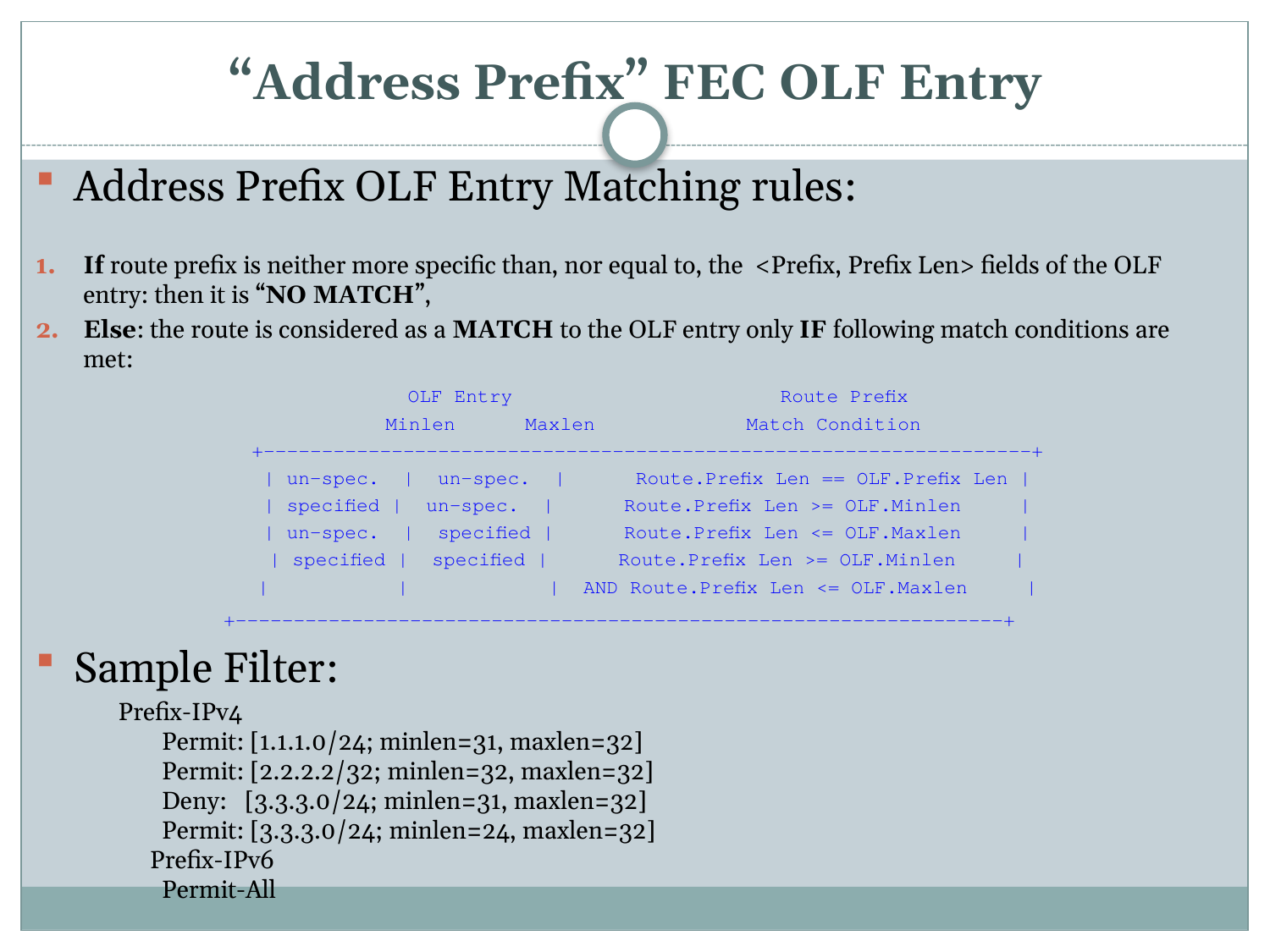

# “Address Prefix” FEC OLF Entry
Address Prefix OLF Entry Matching rules:

If route prefix is neither more specific than, nor equal to, the  <Prefix, Prefix Len> fields of the OLF entry: then it is “NO MATCH”,
Else: the route is considered as a MATCH to the OLF entry only IF following match conditions are met:
    OLF Entry                       Route Prefix
    Minlen      Maxlen             Match Condition
   +------------------------------------------------------------------+
   | un-spec.  |  un-spec.  |      Route.Prefix Len == OLF.Prefix Len |
   | specified |  un-spec.  |      Route.Prefix Len >= OLF.Minlen     |
   | un-spec.  |  specified |      Route.Prefix Len <= OLF.Maxlen     |
   | specified |  specified |      Route.Prefix Len >= OLF.Minlen     |
   |           |            |  AND Route.Prefix Len <= OLF.Maxlen     |
   +------------------------------------------------------------------+
Sample Filter:
Prefix-IPv4
  Permit: [1.1.1.0/24; minlen=31, maxlen=32]
  Permit: [2.2.2.2/32; minlen=32, maxlen=32]
  Deny:   [3.3.3.0/24; minlen=31, maxlen=32]
  Permit: [3.3.3.0/24; minlen=24, maxlen=32]
Prefix-IPv6
  Permit-All